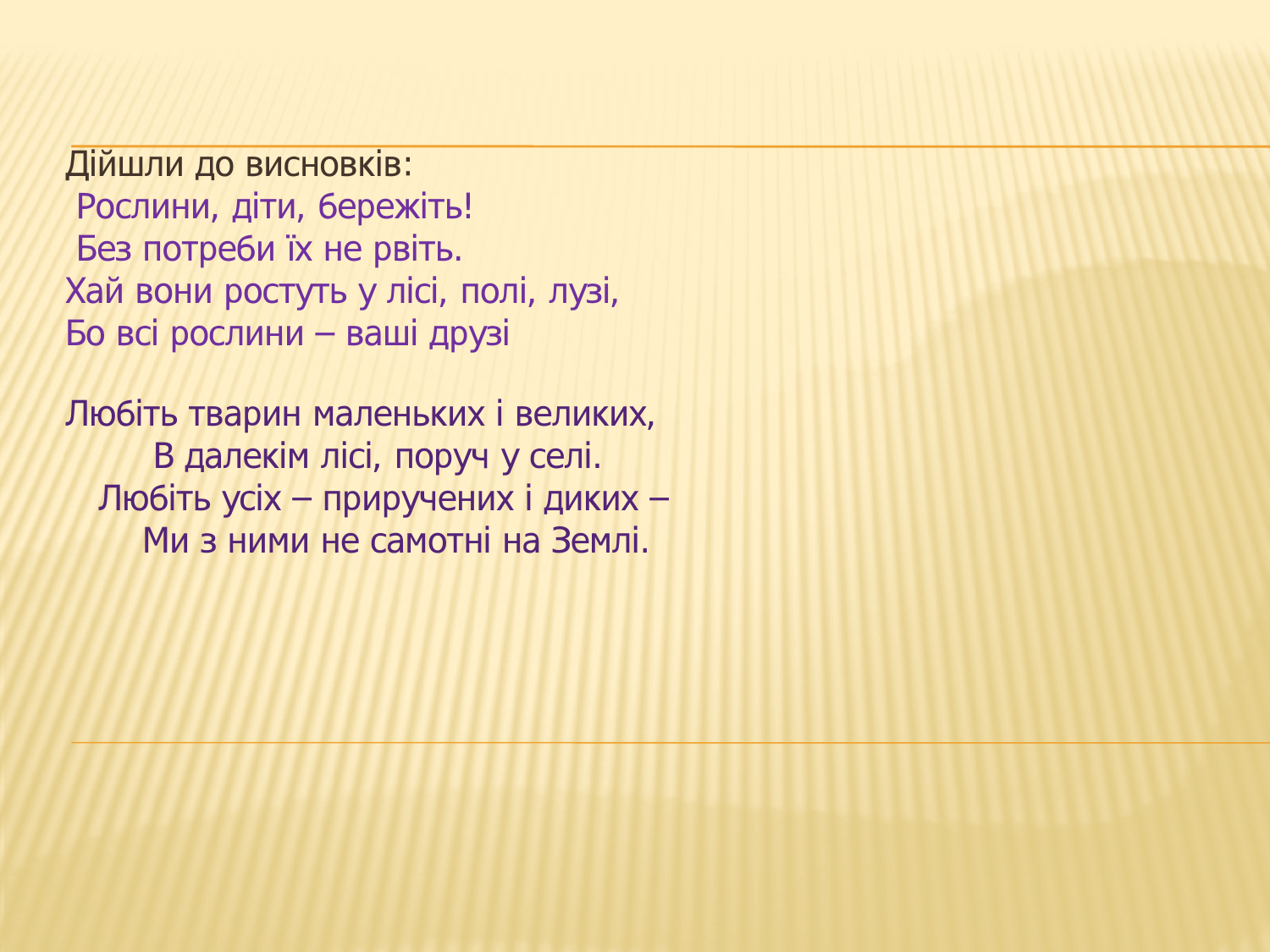

Дійшли до висновків:
 Рослини, діти, бережіть!
 Без потреби їх не рвіть.
Хай вони ростуть у лісі, полі, лузі,
Бо всі рослини – ваші друзі

Любіть тварин маленьких і великих,
        В далекім лісі, поруч у селі.
   Любіть усіх – приручених і диких –
       Ми з ними не самотні на Землі.